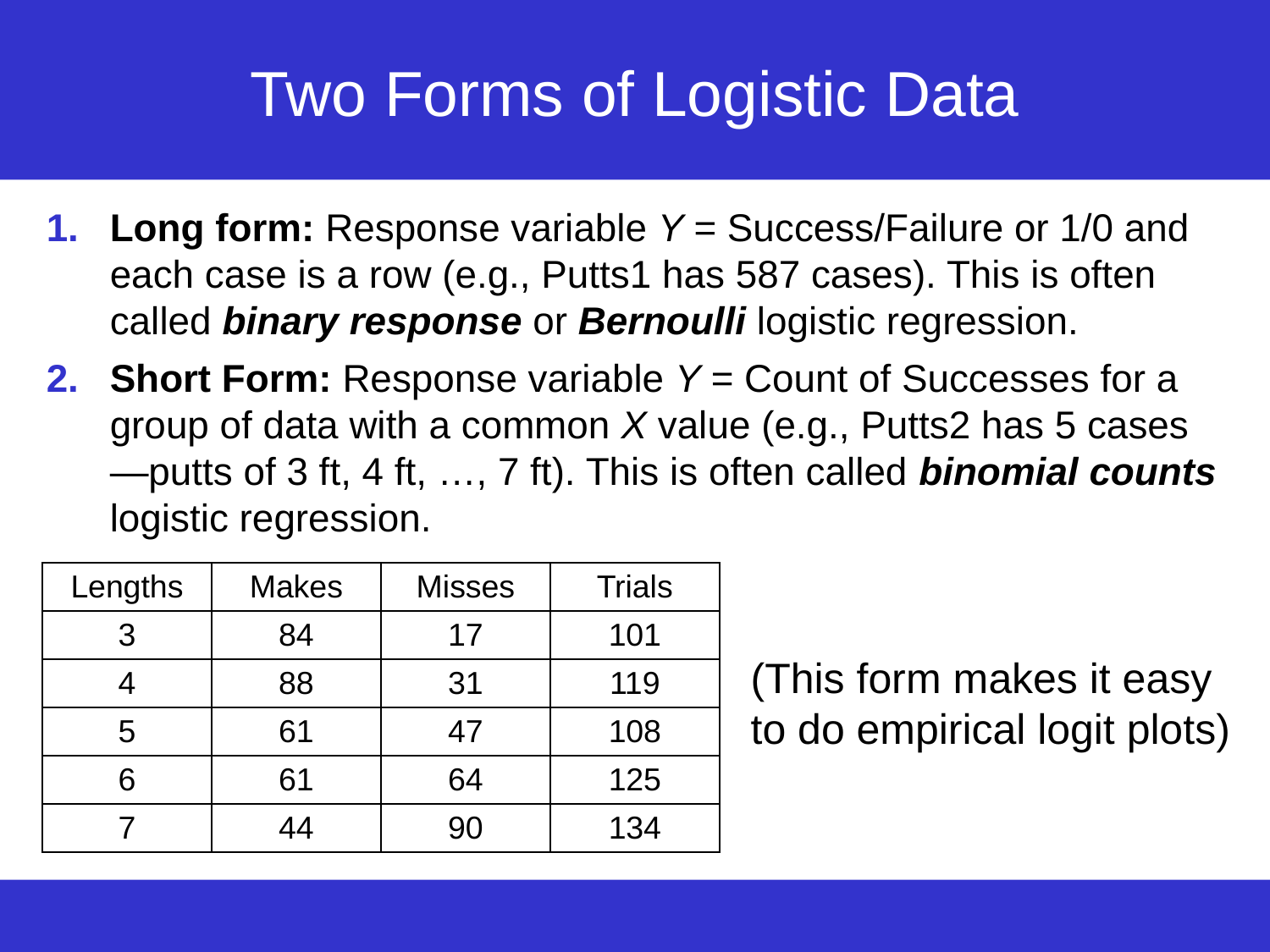

# Two Forms of Logistic Data
Long form: Response variable Y = Success/Failure or 1/0 and each case is a row (e.g., Putts1 has 587 cases). This is often called binary response or Bernoulli logistic regression.
Short Form: Response variable Y = Count of Successes for a group of data with a common X value (e.g., Putts2 has 5 cases—putts of 3 ft, 4 ft, …, 7 ft). This is often called binomial counts logistic regression.
| Lengths | Makes | Misses | Trials |
| --- | --- | --- | --- |
| 3 | 84 | 17 | 101 |
| 4 | 88 | 31 | 119 |
| 5 | 61 | 47 | 108 |
| 6 | 61 | 64 | 125 |
| 7 | 44 | 90 | 134 |
(This form makes it easy to do empirical logit plots)